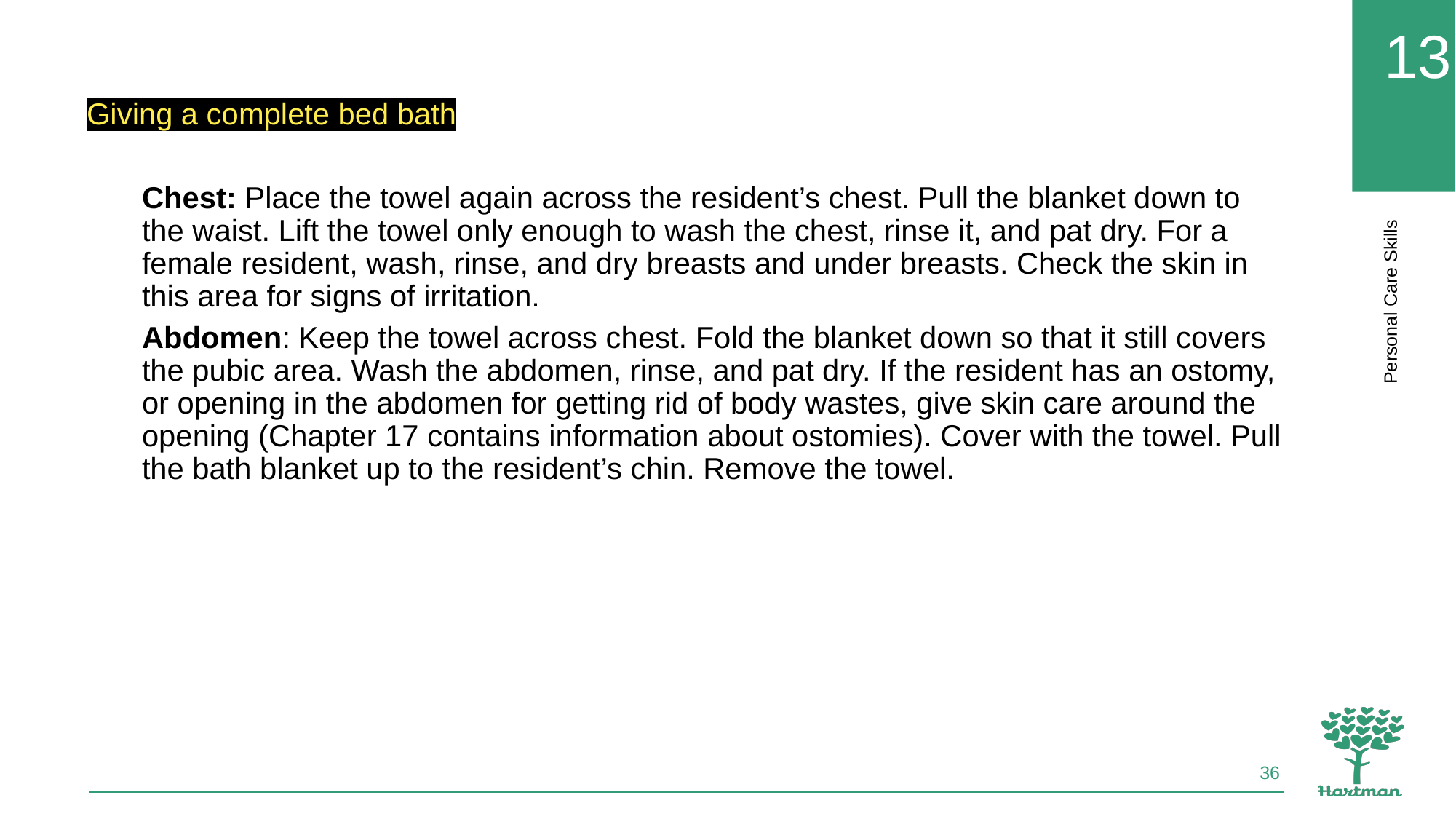

Giving a complete bed bath

Chest: Place the towel again across the resident’s chest. Pull the blanket down to the waist. Lift the towel only enough to wash the chest, rinse it, and pat dry. For a female resident, wash, rinse, and dry breasts and under breasts. Check the skin in this area for signs of irritation.
Abdomen: Keep the towel across chest. Fold the blanket down so that it still covers the pubic area. Wash the abdomen, rinse, and pat dry. If the resident has an ostomy, or opening in the abdomen for getting rid of body wastes, give skin care around the opening (Chapter 17 contains information about ostomies). Cover with the towel. Pull the bath blanket up to the resident’s chin. Remove the towel.

36